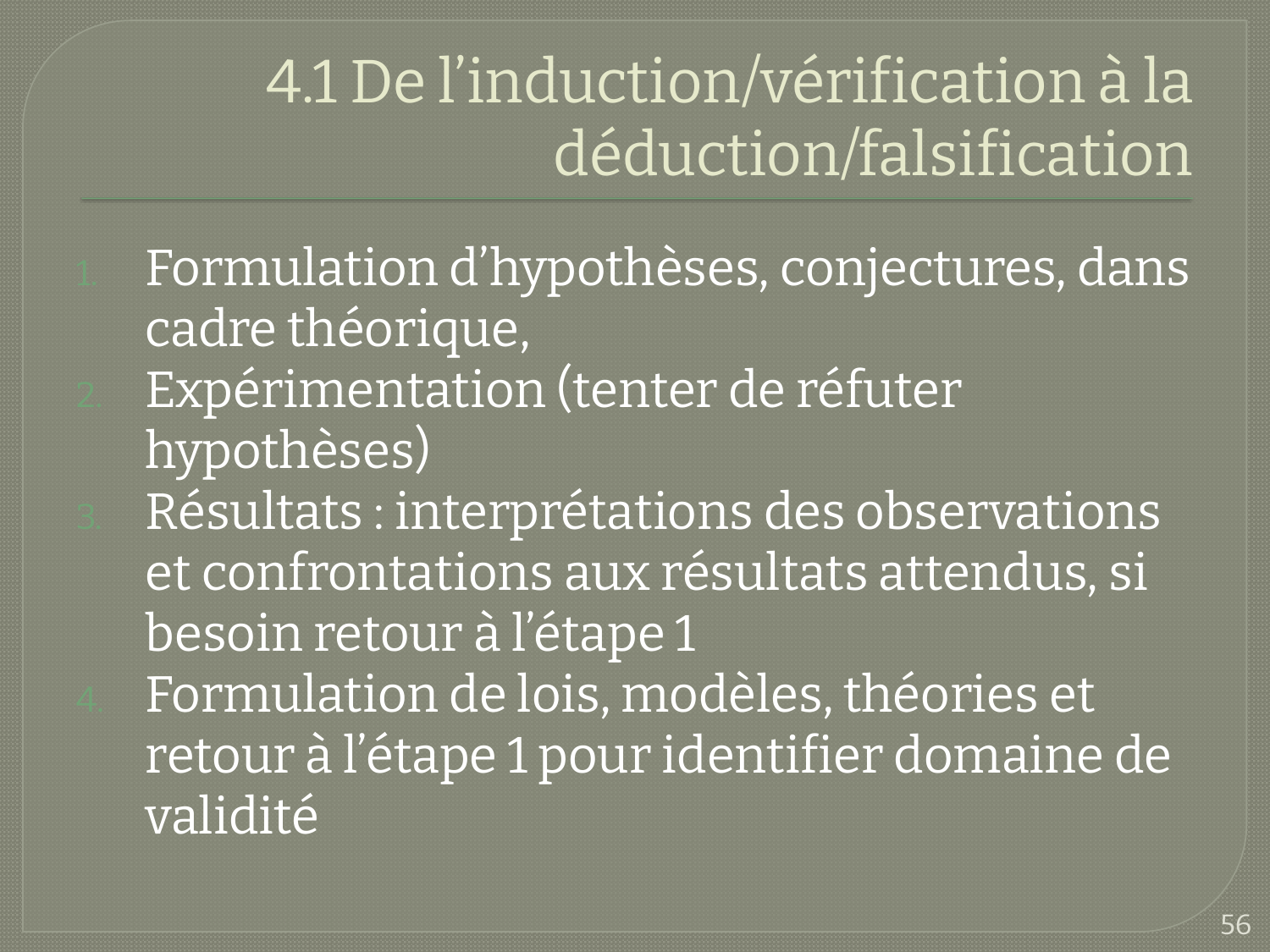

# 4.1 De l’induction/vérification à la déduction/falsification
Formulation d’hypothèses, conjectures, dans cadre théorique,
Expérimentation (tenter de réfuter hypothèses)
Résultats : interprétations des observations et confrontations aux résultats attendus, si besoin retour à l’étape 1
Formulation de lois, modèles, théories et retour à l’étape 1 pour identifier domaine de validité

56